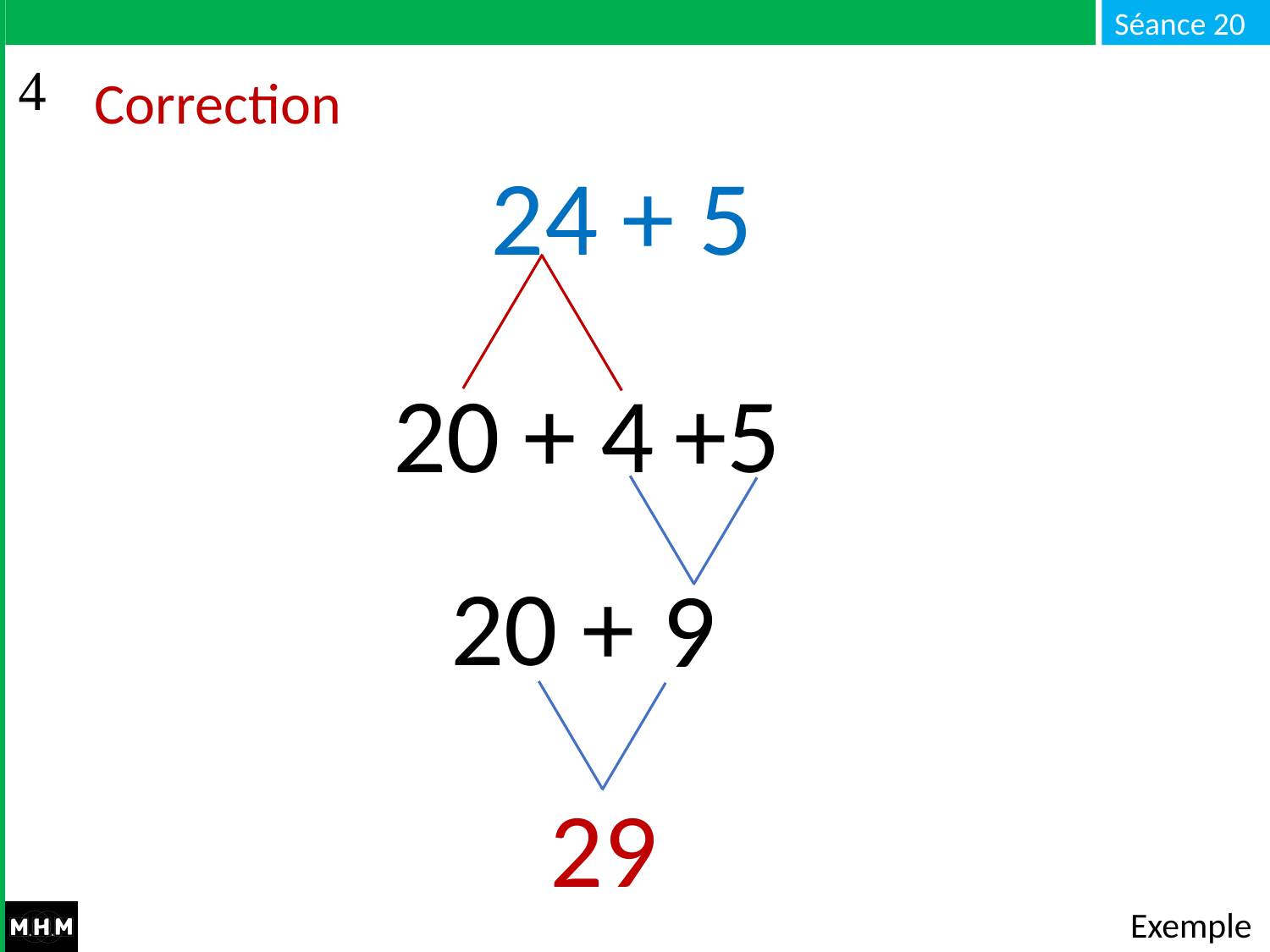

# Correction
24 + 5
20 + 4
+5
20 +
9
29
Exemple